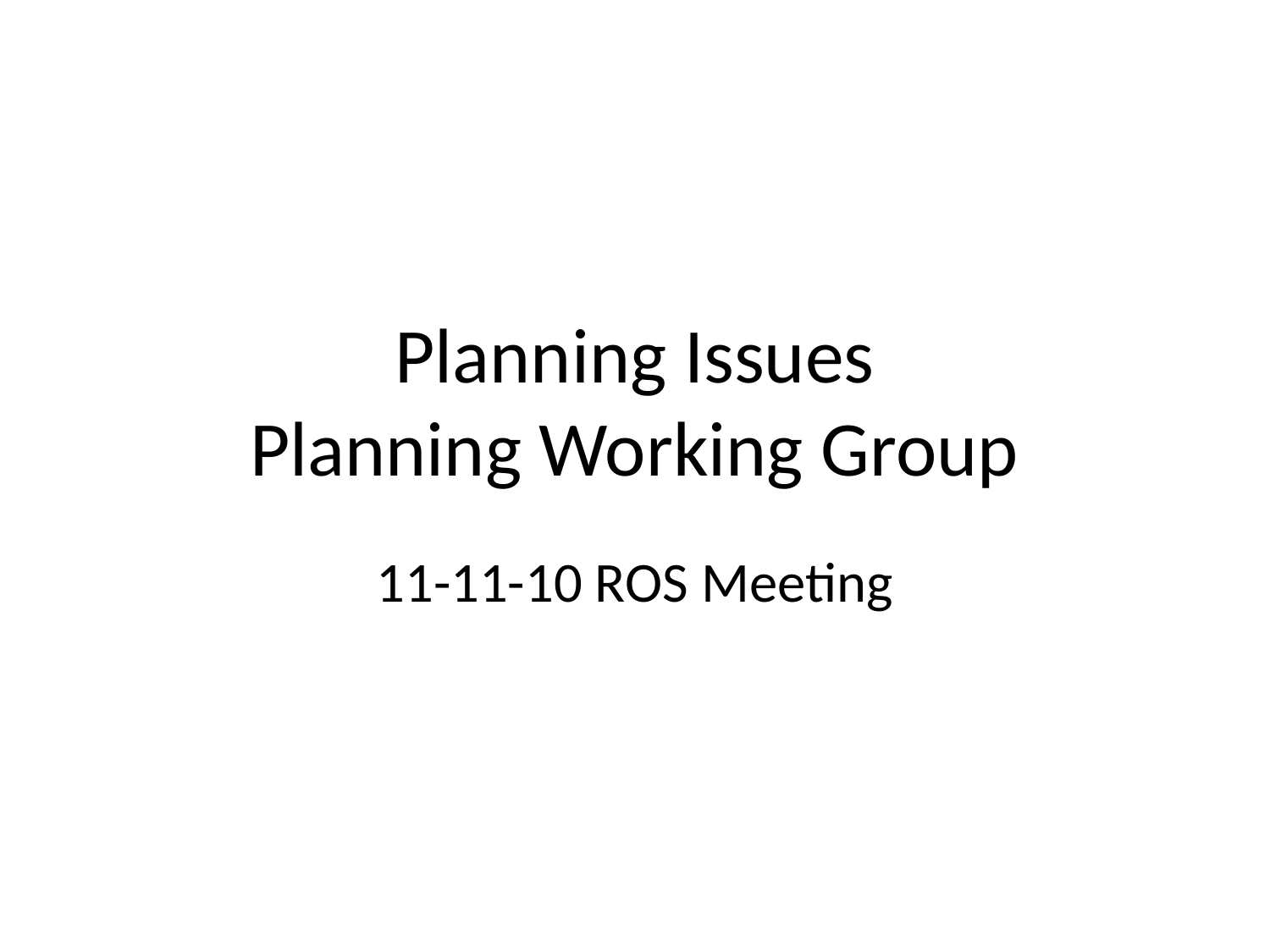

# Planning Issues Planning Working Group
11-11-10 ROS Meeting